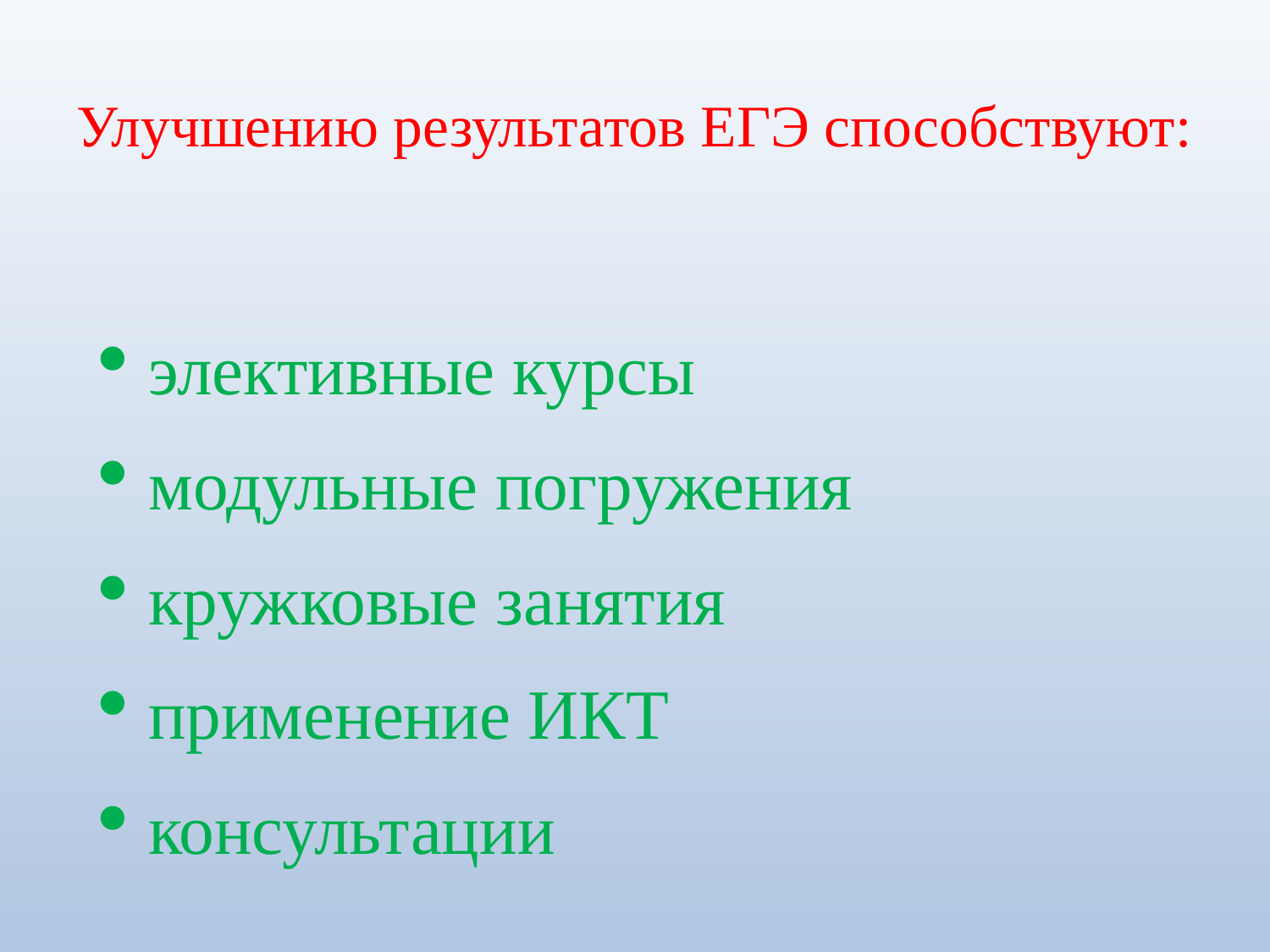

# Улучшению результатов ЕГЭ способствуют:

элективные курсы
модульные погружения
кружковые занятия
применение ИКТ
консультации